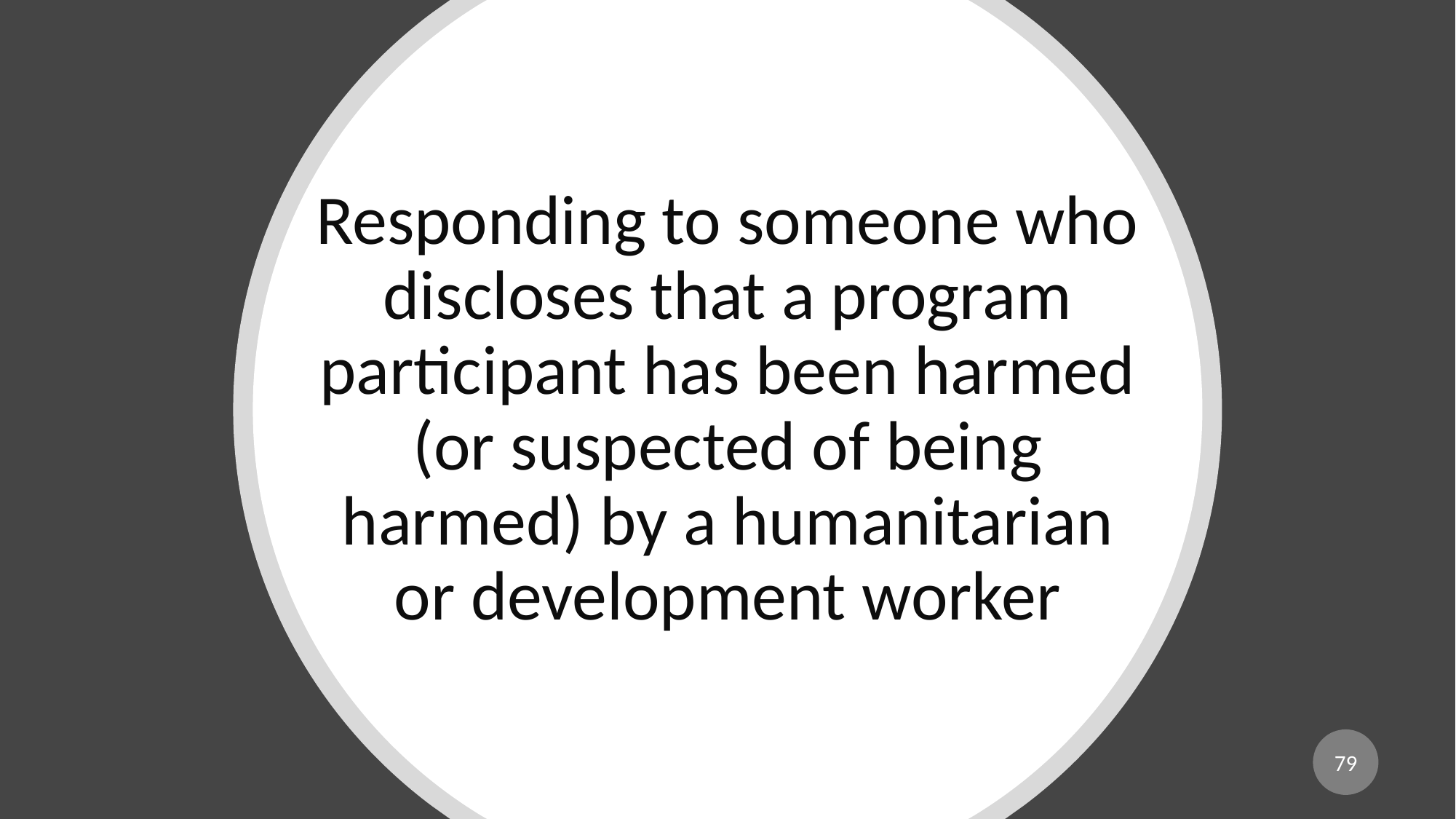

# Responding to someone who discloses that a program participant has been harmed (or suspected of being harmed) by a humanitarian or development worker
79